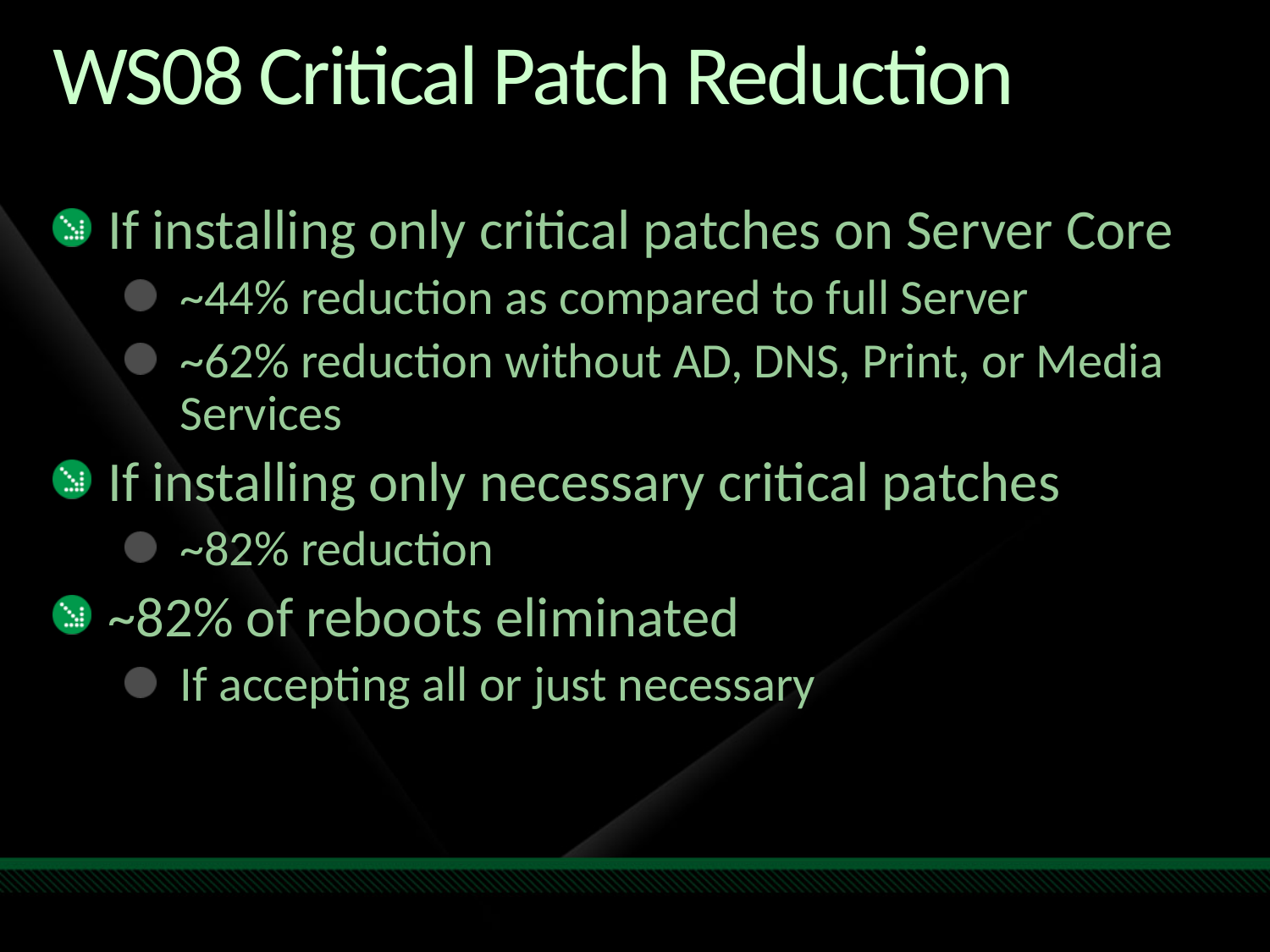

# WS08 Critical Patch Reduction
If installing only critical patches on Server Core
~44% reduction as compared to full Server
~62% reduction without AD, DNS, Print, or Media Services
If installing only necessary critical patches
~82% reduction
~82% of reboots eliminated
If accepting all or just necessary